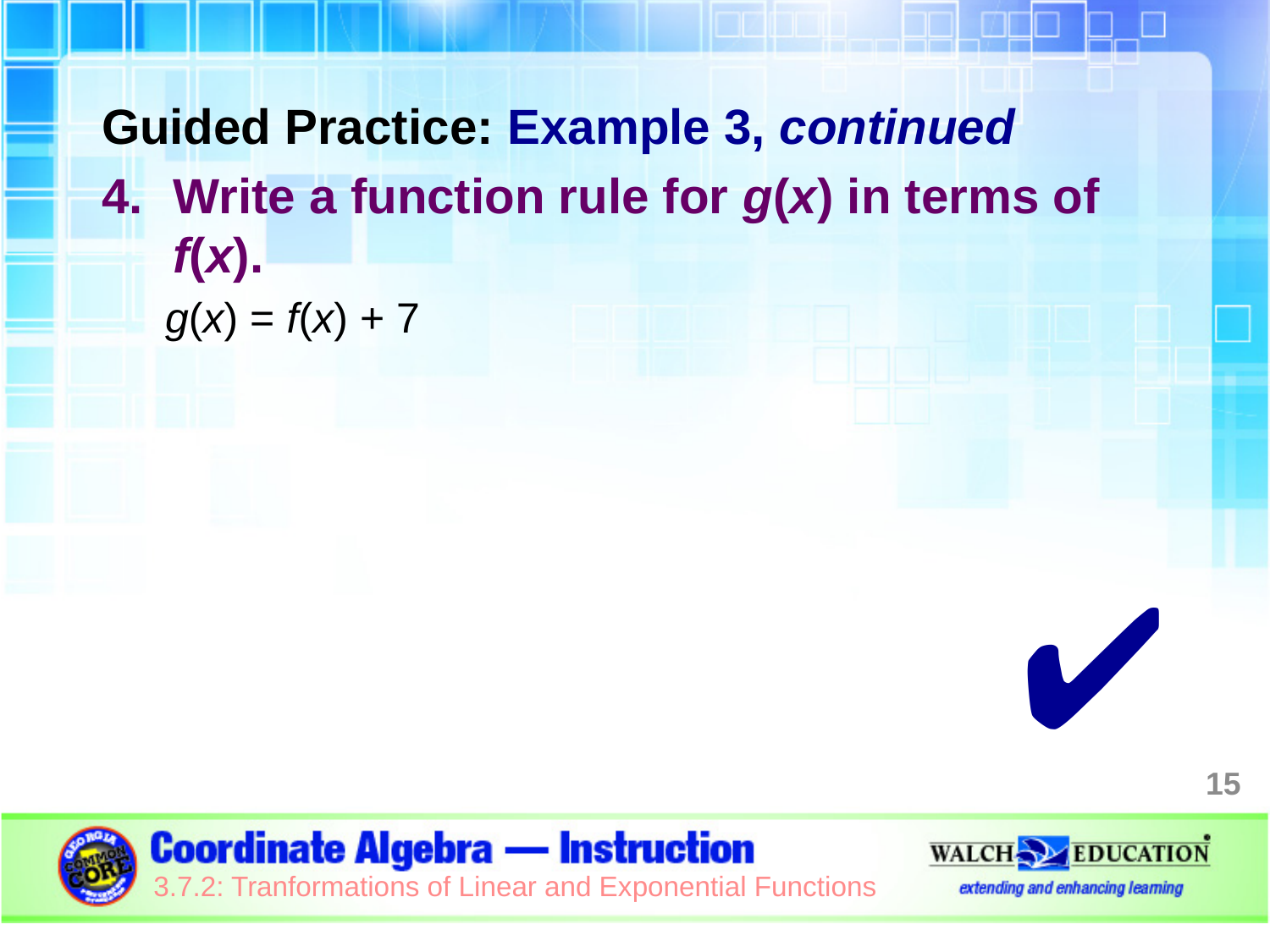

Guided Practice: Example 3, continued
Write a function rule for g(x) in terms of f(x).
g(x) = f(x) + 7

✔
15
3.7.2: Tranformations of Linear and Exponential Functions